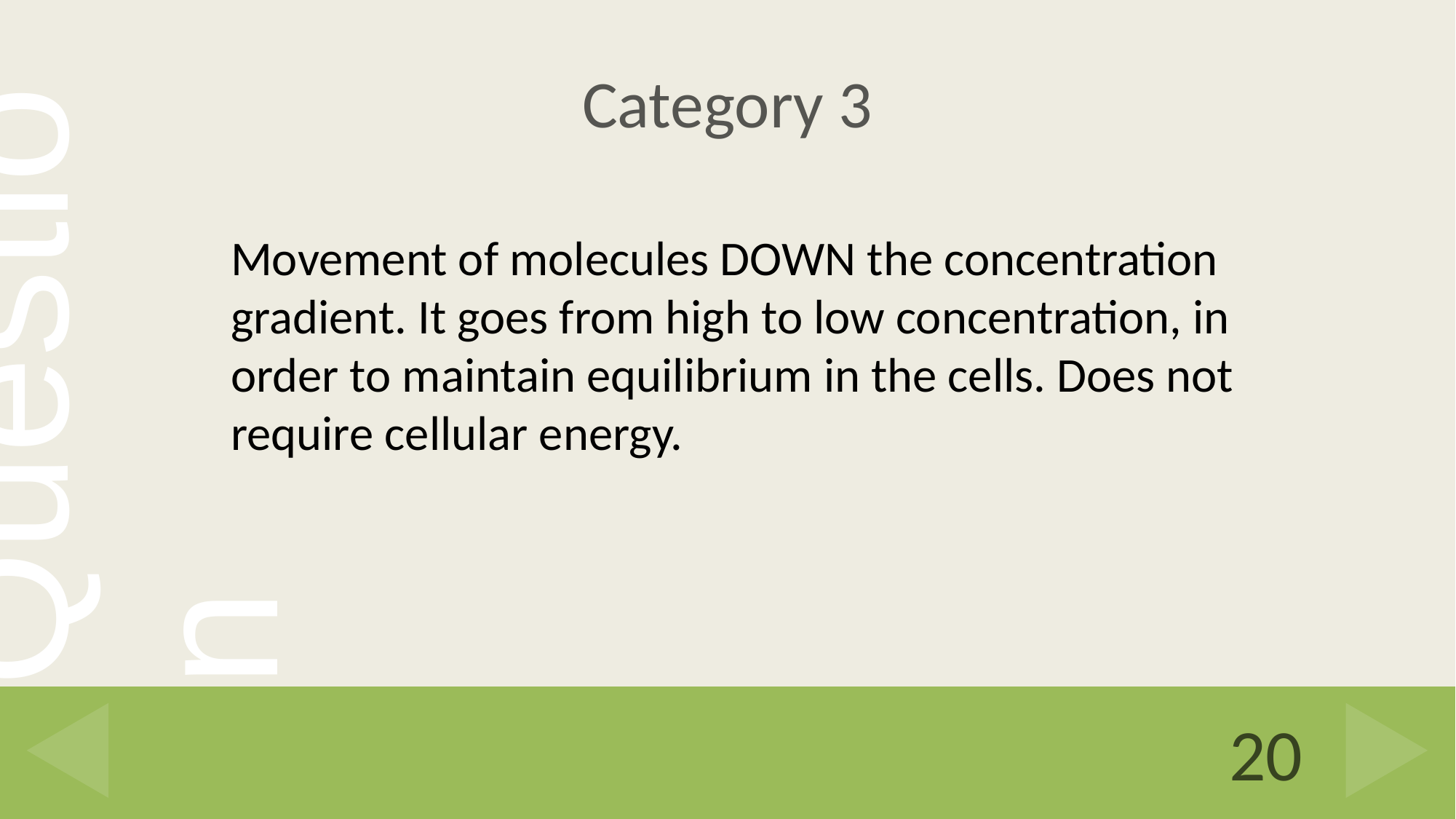

# Category 3
Movement of molecules DOWN the concentration gradient. It goes from high to low concentration, in order to maintain equilibrium in the cells. Does not require cellular energy.
20